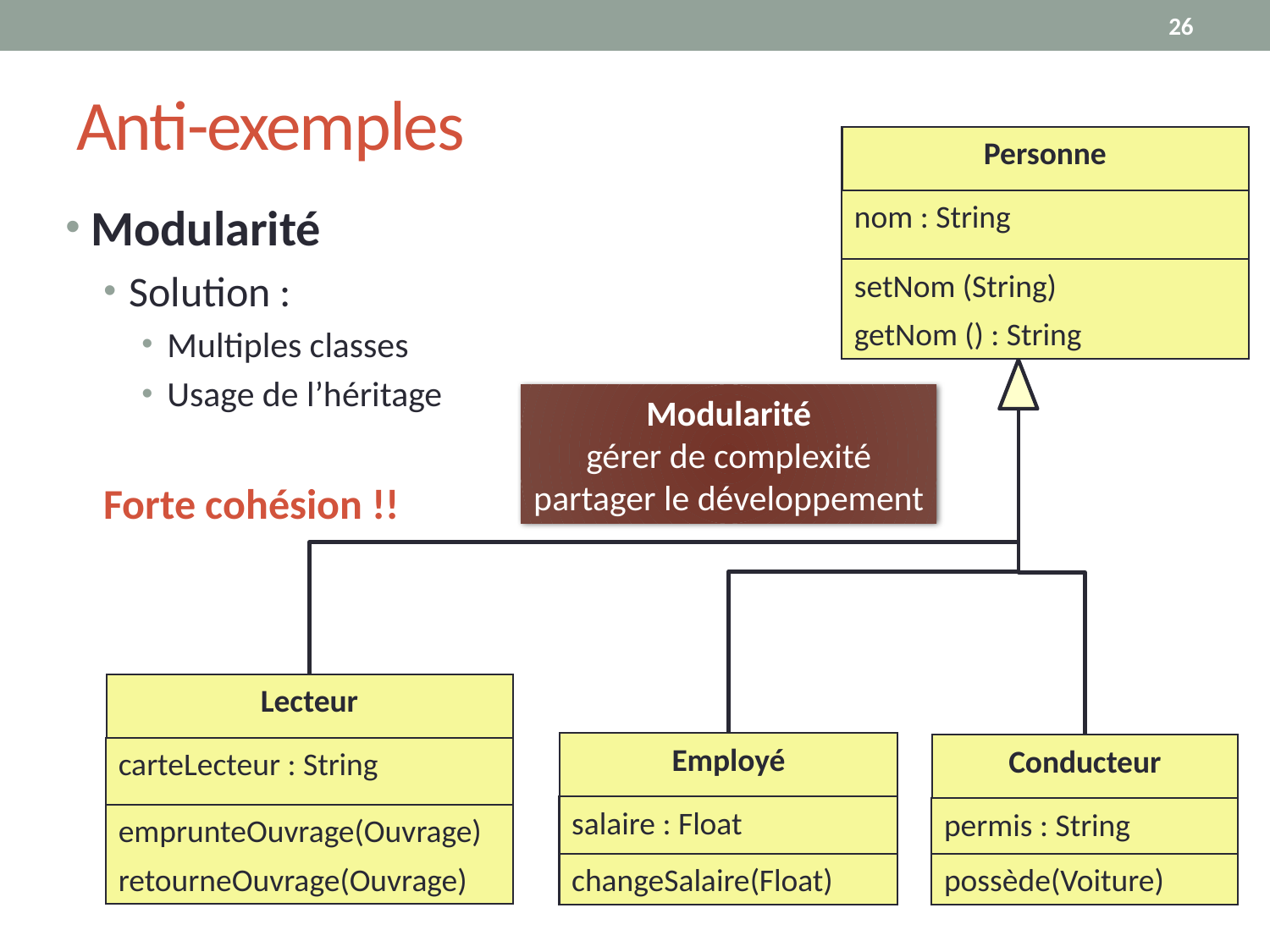

26
# Anti-exemples
Personne

nom : String

setNom (String)
getNom () : String
Modularité
Solution :
Multiples classes
Usage de l’héritage

Forte cohésion !!

Modularité
gérer de complexité
partager le développement
Lecteur

carteLecteur : String

emprunteOuvrage(Ouvrage)
retourneOuvrage(Ouvrage)
Employé

salaire : Float

changeSalaire(Float)
Conducteur

permis : String

possède(Voiture)